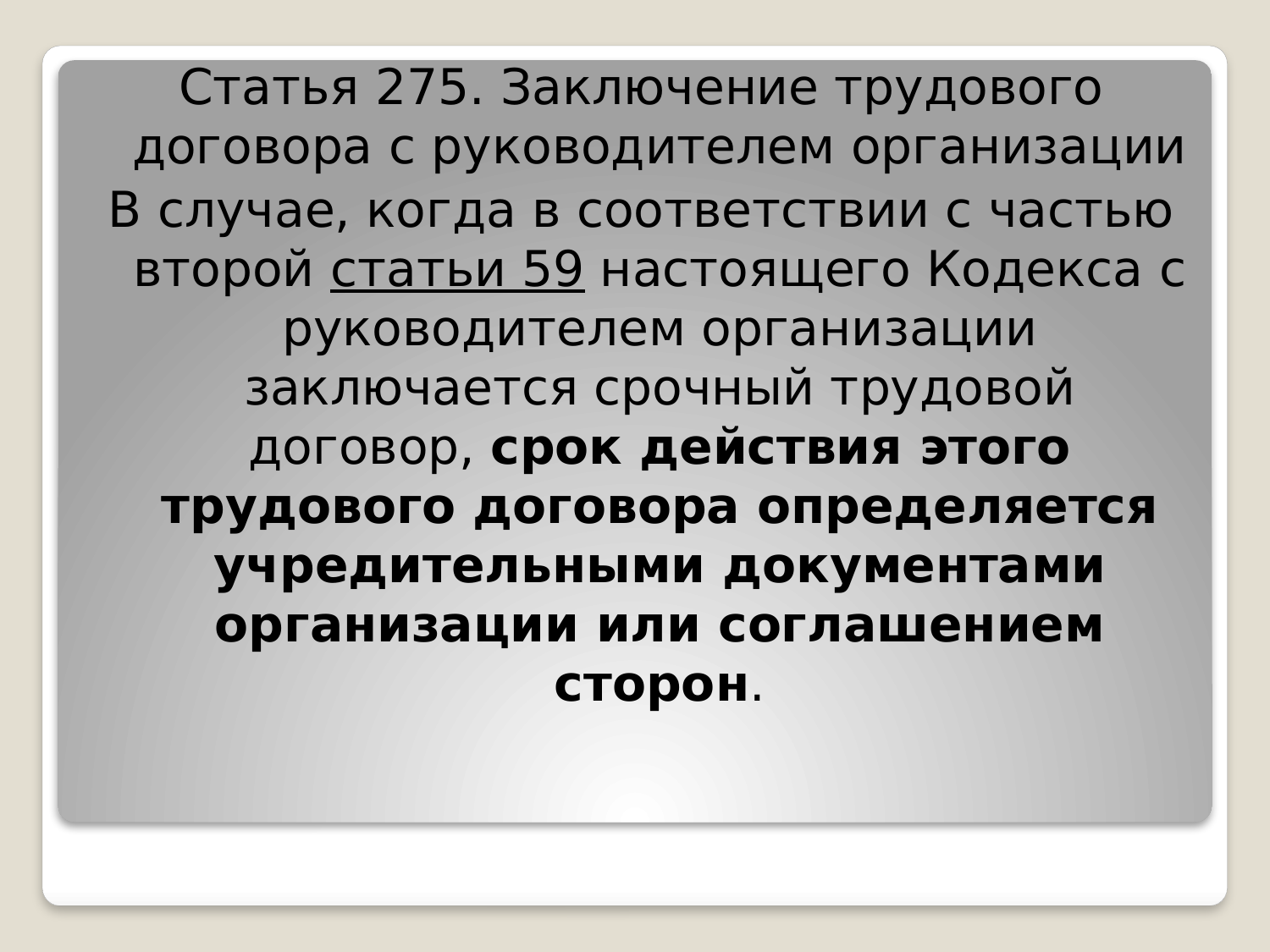

Статья 275. Заключение трудового договора с руководителем организации
В случае, когда в соответствии с частью второй статьи 59 настоящего Кодекса с руководителем организации заключается срочный трудовой договор, срок действия этого трудового договора определяется учредительными документами организации или соглашением сторон.